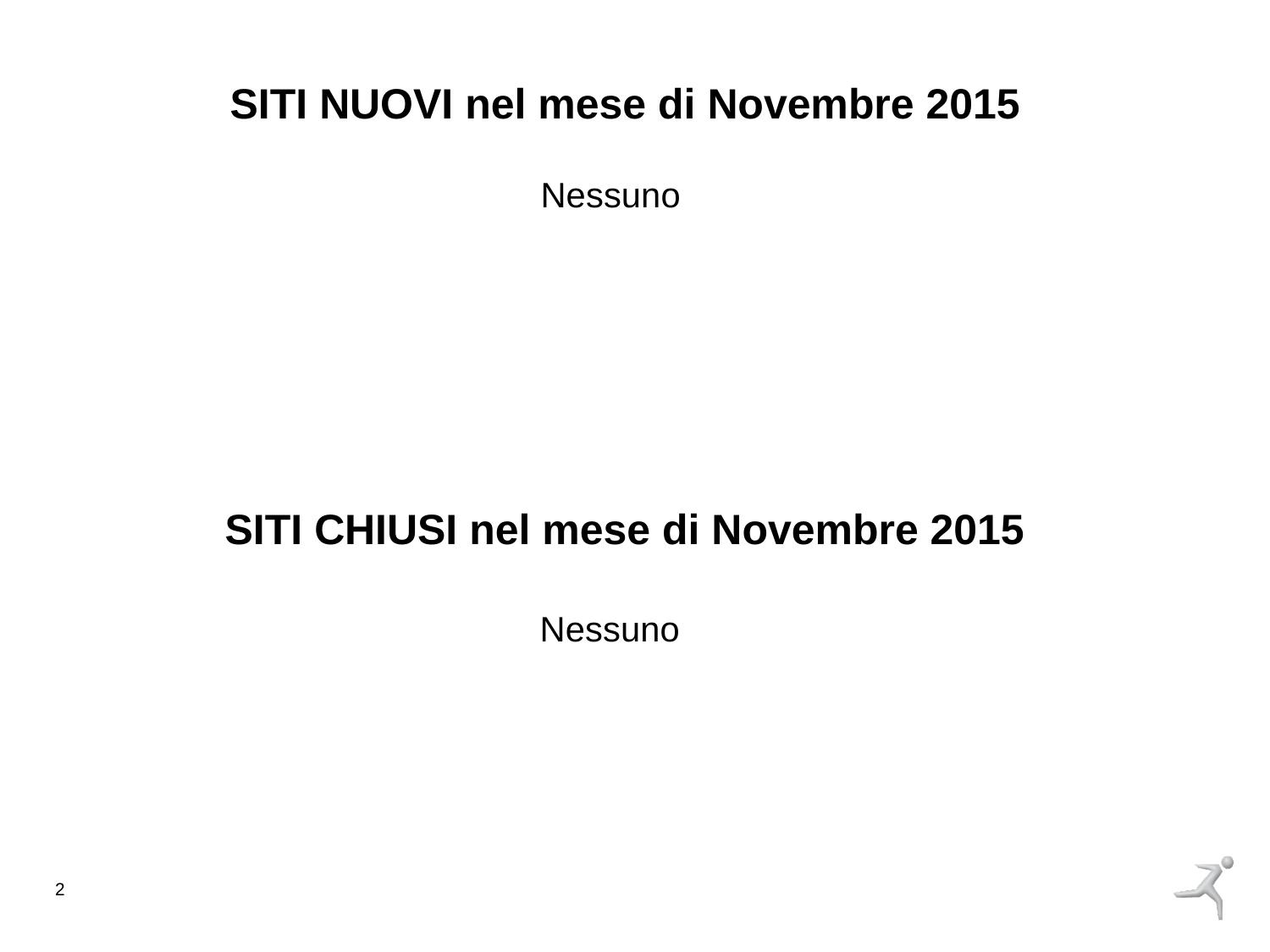

SITI NUOVI nel mese di Novembre 2015
Nessuno
SITI CHIUSI nel mese di Novembre 2015
Nessuno